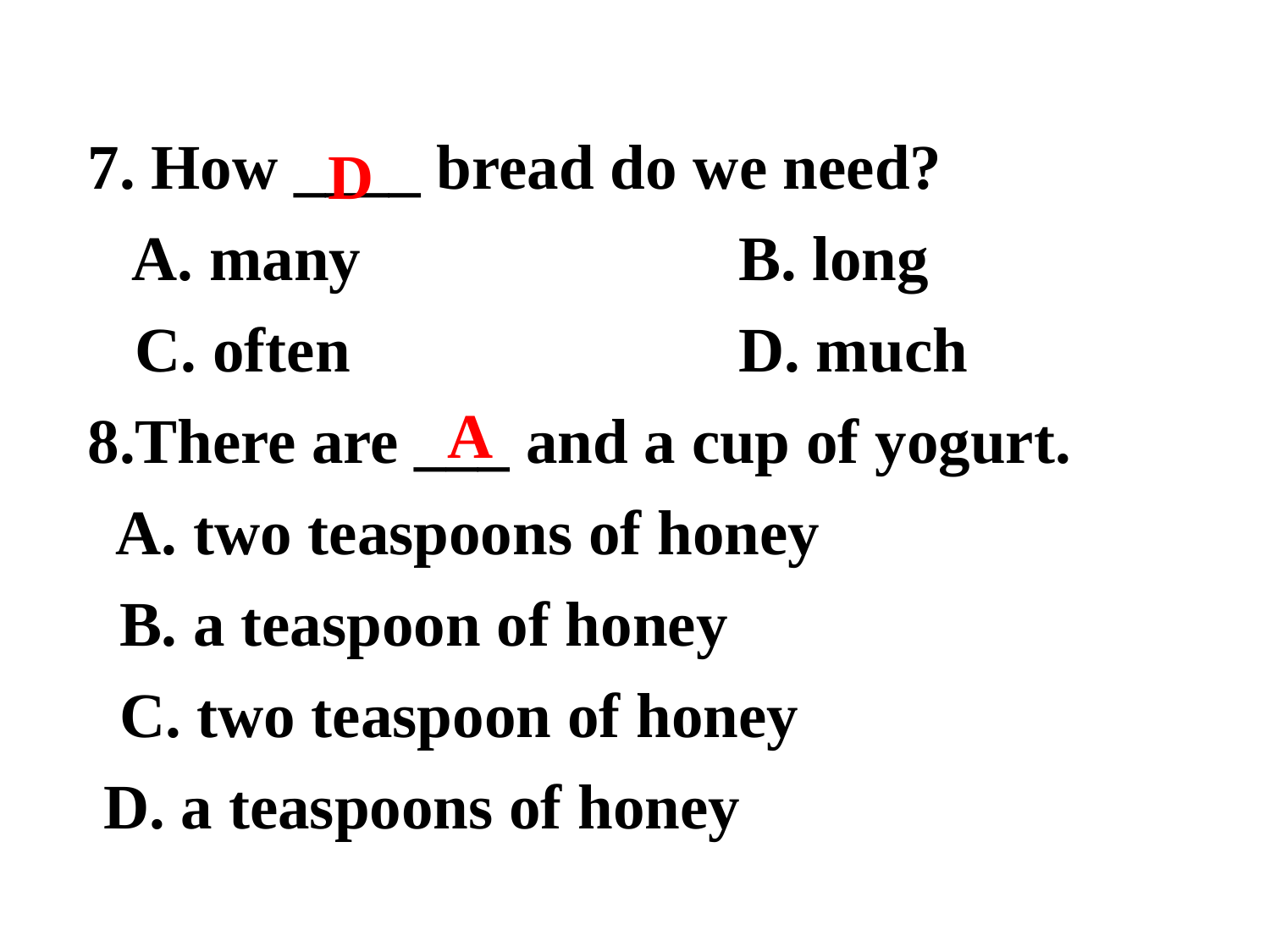

7. How ____ bread do we need?
   A. many			 B. long     
   C. often			 D. much 
8.There are ___ and a cup of yogurt.
  A. two teaspoons of honey
  B. a teaspoon of honey
  C. two teaspoon of honey
 D. a teaspoons of honey
D
A